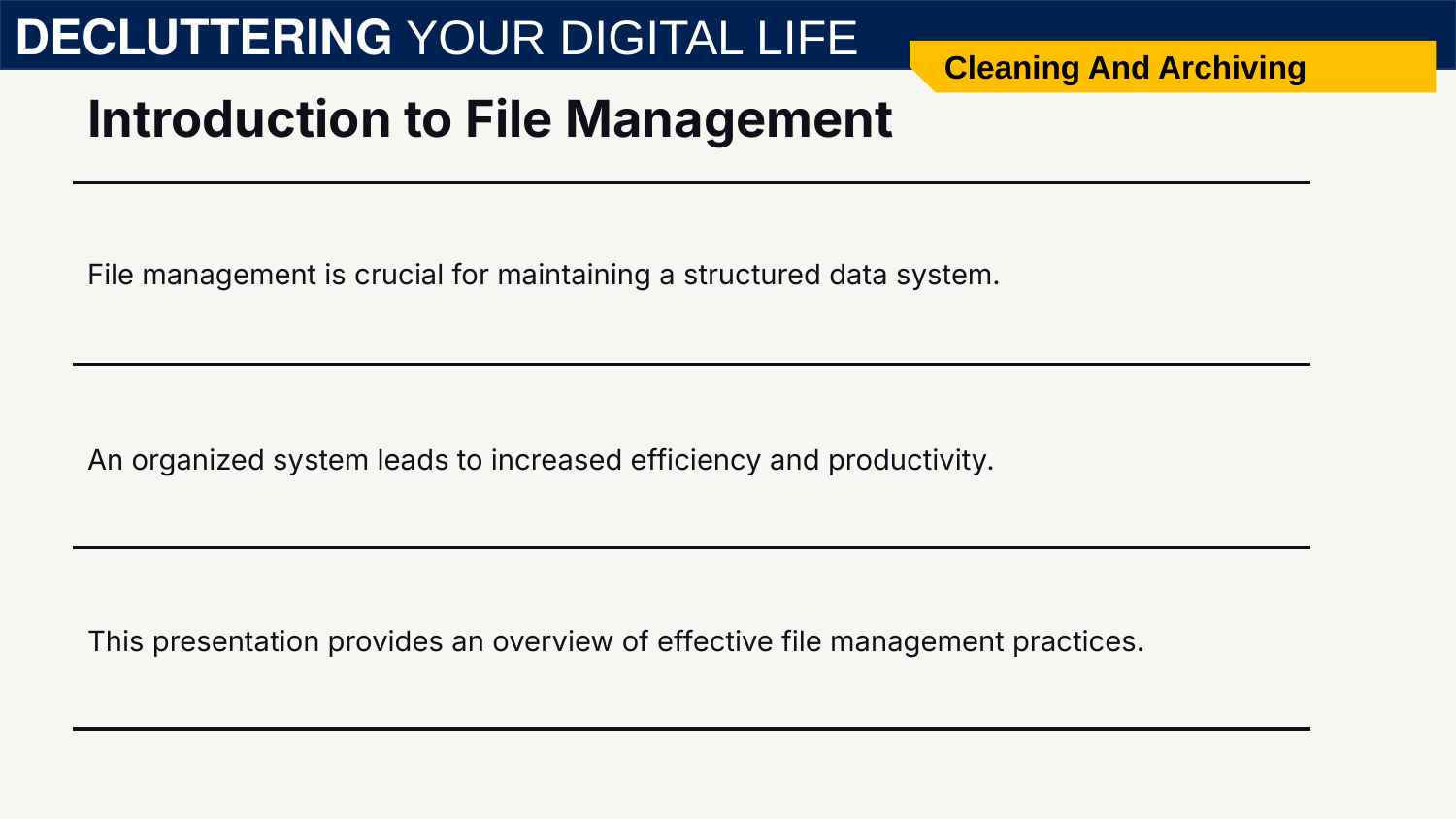

DECLUTTERING YOUR DIGITAL LIFE
Cleaning And Archiving

# Introduction to File Management
File management is crucial for maintaining a structured data system.
An organized system leads to increased efficiency and productivity.
This presentation provides an overview of effective file management practices.